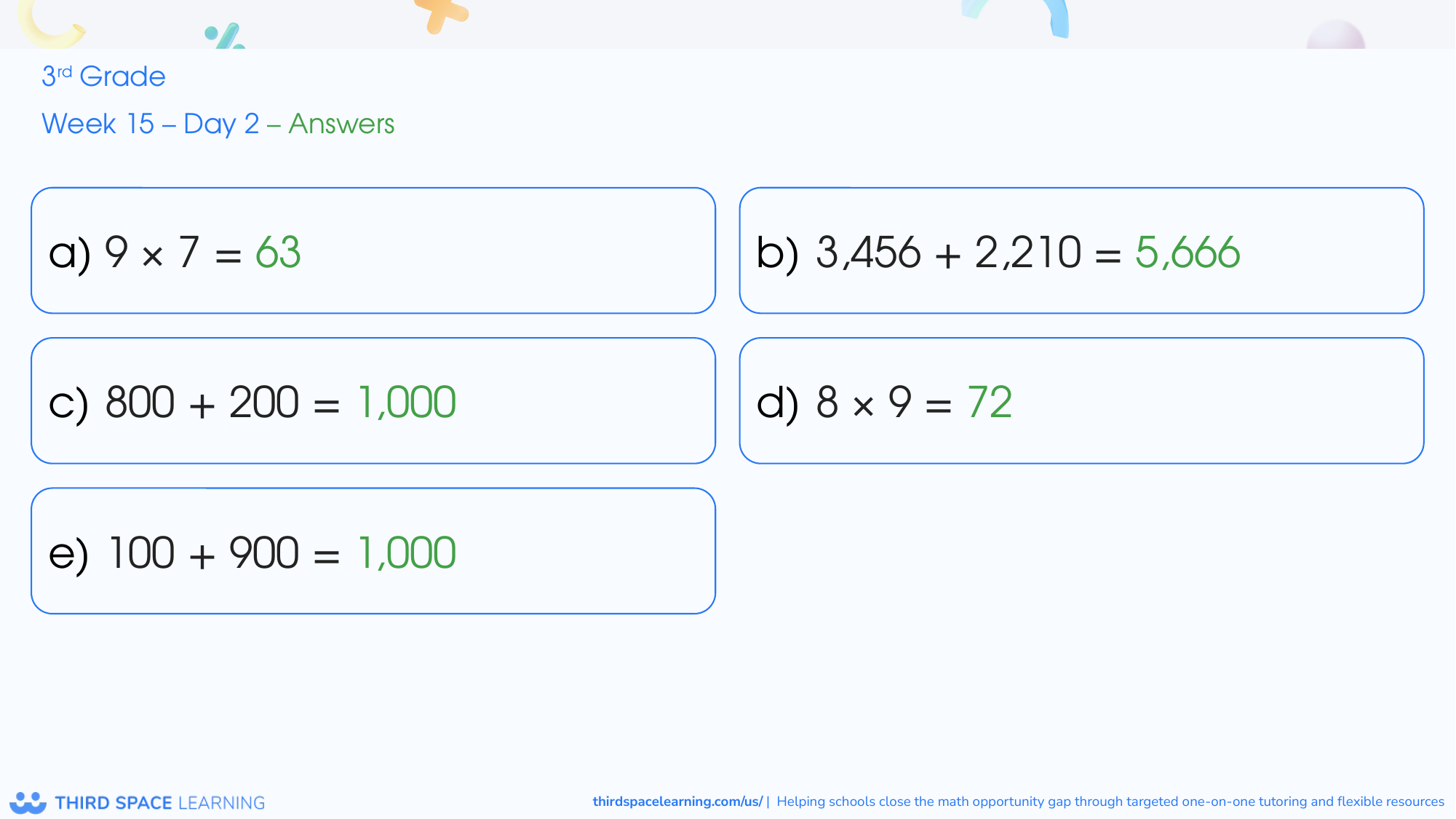

3rd Grade
Week 15 – Day 2 – Answers
9 × 7 = 63
3,456 + 2,210 = 5,666
800 + 200 = 1,000
8 × 9 = 72
100 + 900 = 1,000